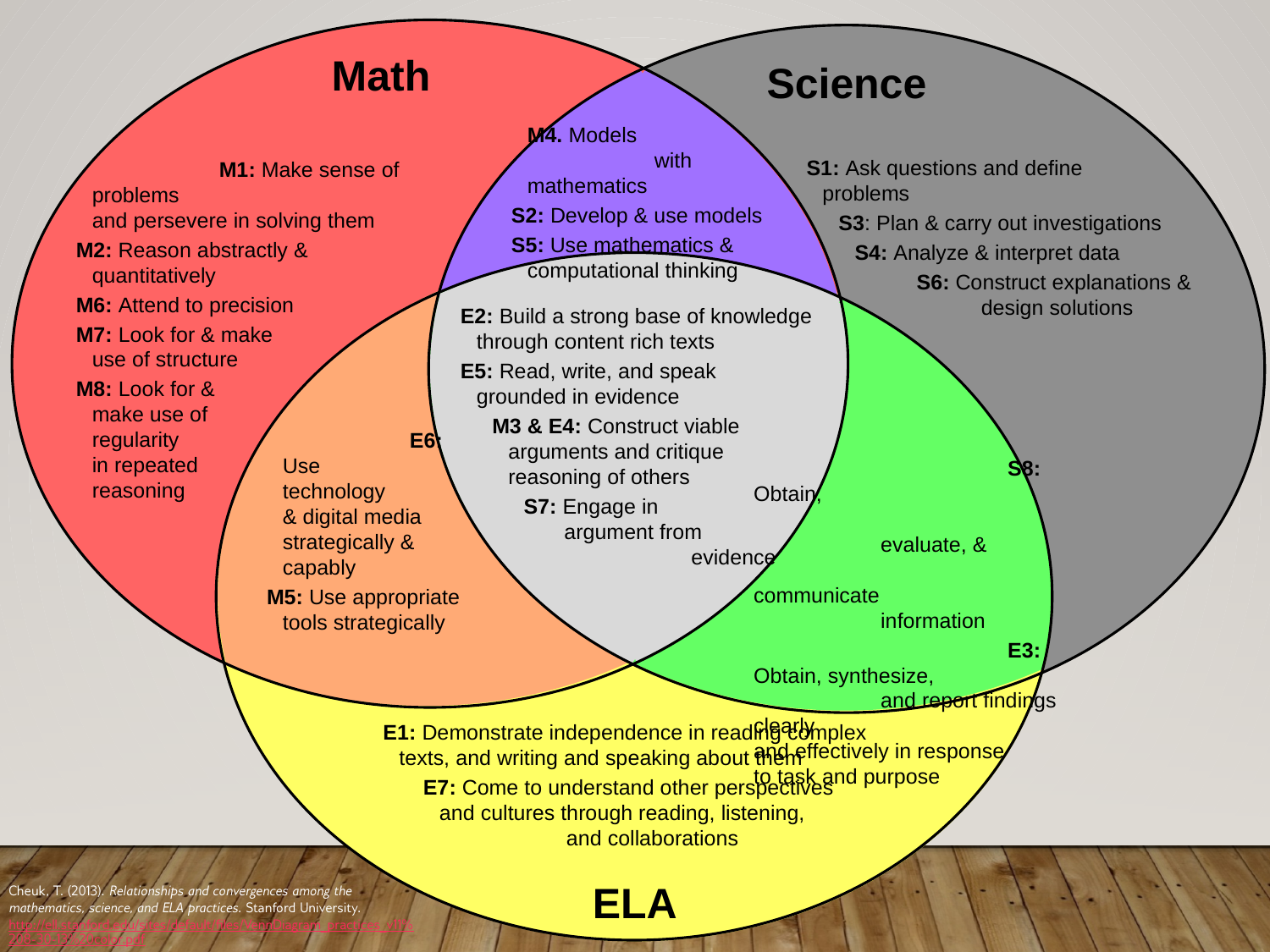

Math
Science
			M4. Models
	with mathematics
S2: Develop & use models
S5: Use mathematics & computational thinking
S1: Ask questions and define
problems
S3: Plan & carry out investigations
S4: Analyze & interpret data
S6: Construct explanations & design solutions
		M1: Make sense of problems
and persevere in solving them
M2: Reason abstractly &
quantitatively
M6: Attend to precision
M7: Look for & make
use of structure
M8: Look for &
make use of
regularity
in repeated
reasoning

E2: Build a strong base of knowledge through content rich texts
E5: Read, write, and speak
grounded in evidence
M3 & E4: Construct viable
arguments and critique
reasoning of others
S7: Engage in
argument from
	evidence
		E6: Use
technology
& digital media strategically &
capably
M5: Use appropriate tools strategically

					S8: Obtain,
			evaluate, &
		communicate
	information
			E3: Obtain, synthesize,
	and report findings clearly
and effectively in response
to task and purpose
E1: Demonstrate independence in reading complex
texts, and writing and speaking about them
E7: Come to understand other perspectives
and cultures through reading, listening,
	and collaborations
ELA
Cheuk, T. (2013). Relationships and convergences among the mathematics, science, and ELA practices. Stanford University. http://ell.stanford.edu/sites/default/files/VennDiagram_practices_v11%208-30-13%20color.pdf